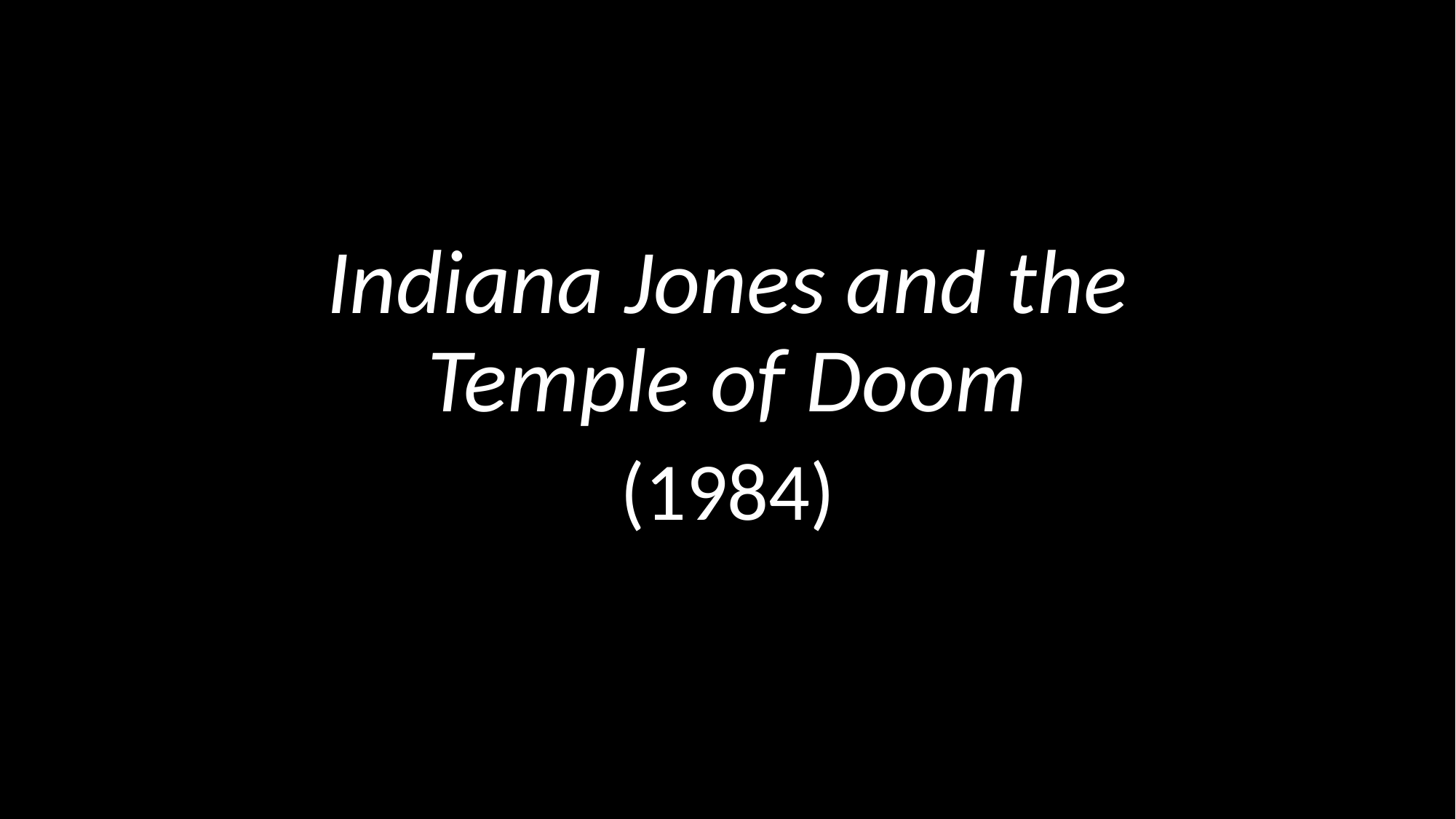

# Indiana Jones and the Temple of Doom
(1984)